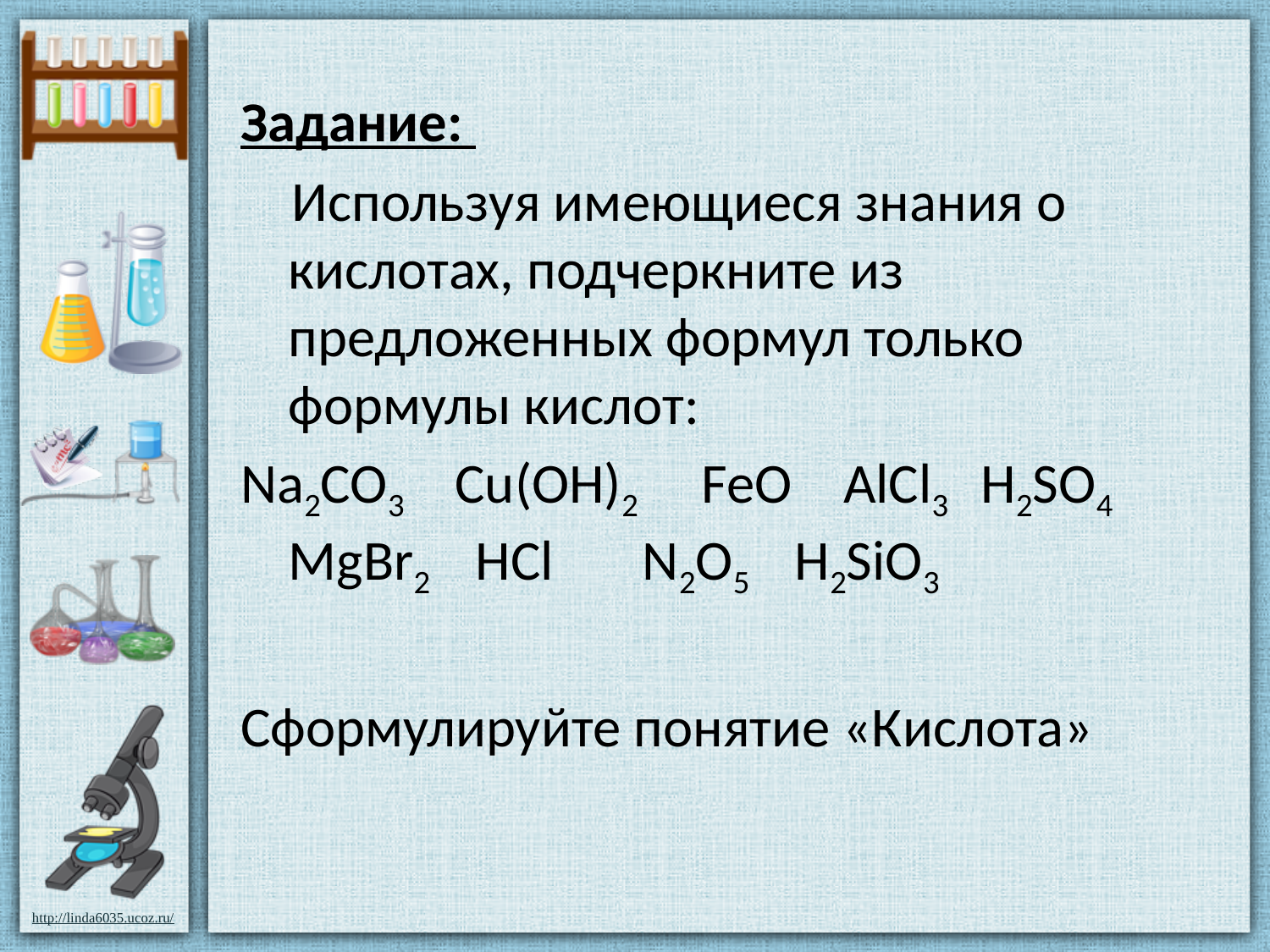

Задание:
    Используя имеющиеся знания о кислотах, подчеркните из предложенных формул только формулы кислот:
Na2CO3    Cu(OH)2     FeO    AlCl3   H2SO4      MgBr2    HCl       N2O5    H2SiO3

Сформулируйте понятие «Кислота»